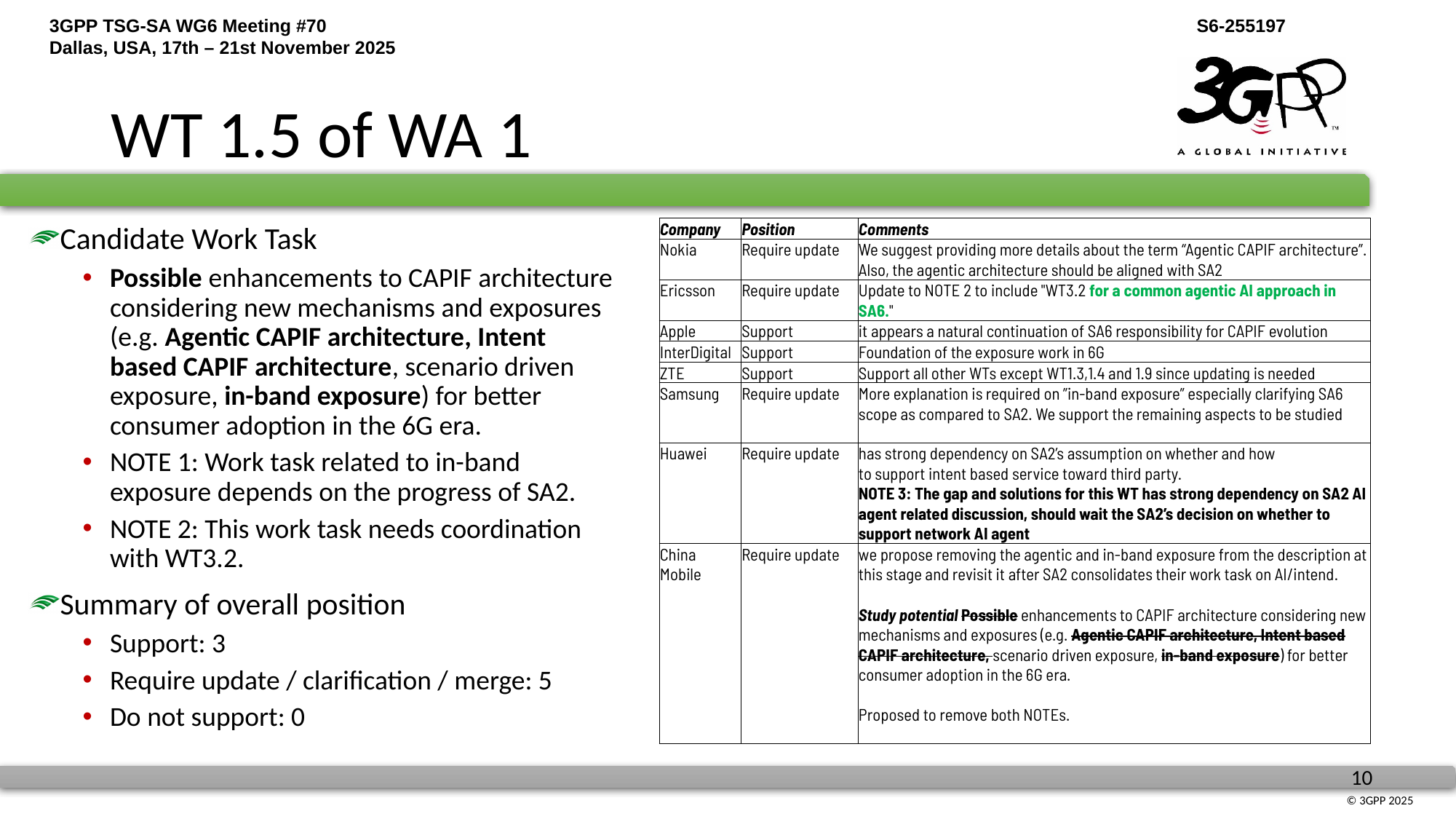

# WT 1.5 of WA 1
Candidate Work Task
Possible enhancements to CAPIF architecture considering new mechanisms and exposures (e.g. Agentic CAPIF architecture, Intent based CAPIF architecture, scenario driven exposure, in-band exposure) for better consumer adoption in the 6G era.
NOTE 1: Work task related to in-band exposure depends on the progress of SA2.
NOTE 2: This work task needs coordination with WT3.2.
Summary of overall position
Support: 3
Require update / clarification / merge: 5
Do not support: 0
| Company | Position | Comments |
| --- | --- | --- |
| Nokia | Require update | We suggest providing more details about the term “Agentic CAPIF architecture”. Also, the agentic architecture should be aligned with SA2 |
| Ericsson | Require update | Update to NOTE 2 to include "WT3.2 for a common agentic AI approach in SA6." |
| Apple | Support | it appears a natural continuation of SA6 responsibility for CAPIF evolution |
| InterDigital | Support | Foundation of the exposure work in 6G |
| ZTE | Support | Support all other WTs except WT1.3,1.4 and 1.9 since updating is needed |
| Samsung | Require update | More explanation is required on ”in-band exposure” especially clarifying SA6 scope as compared to SA2. We support the remaining aspects to be studied |
| Huawei | Require update | has strong dependency on SA2’s assumption on whether and how to support intent based service toward third party. NOTE 3: The gap and solutions for this WT has strong dependency on SA2 AI agent related discussion, should wait the SA2’s decision on whether to support network AI agent |
| China Mobile | Require update | we propose removing the agentic and in-band exposure from the description at this stage and revisit it after SA2 consolidates their work task on AI/intend. Study potential Possible enhancements to CAPIF architecture considering new mechanisms and exposures (e.g. Agentic CAPIF architecture, Intent based CAPIF architecture, scenario driven exposure, in-band exposure) for better consumer adoption in the 6G era. Proposed to remove both NOTEs. |